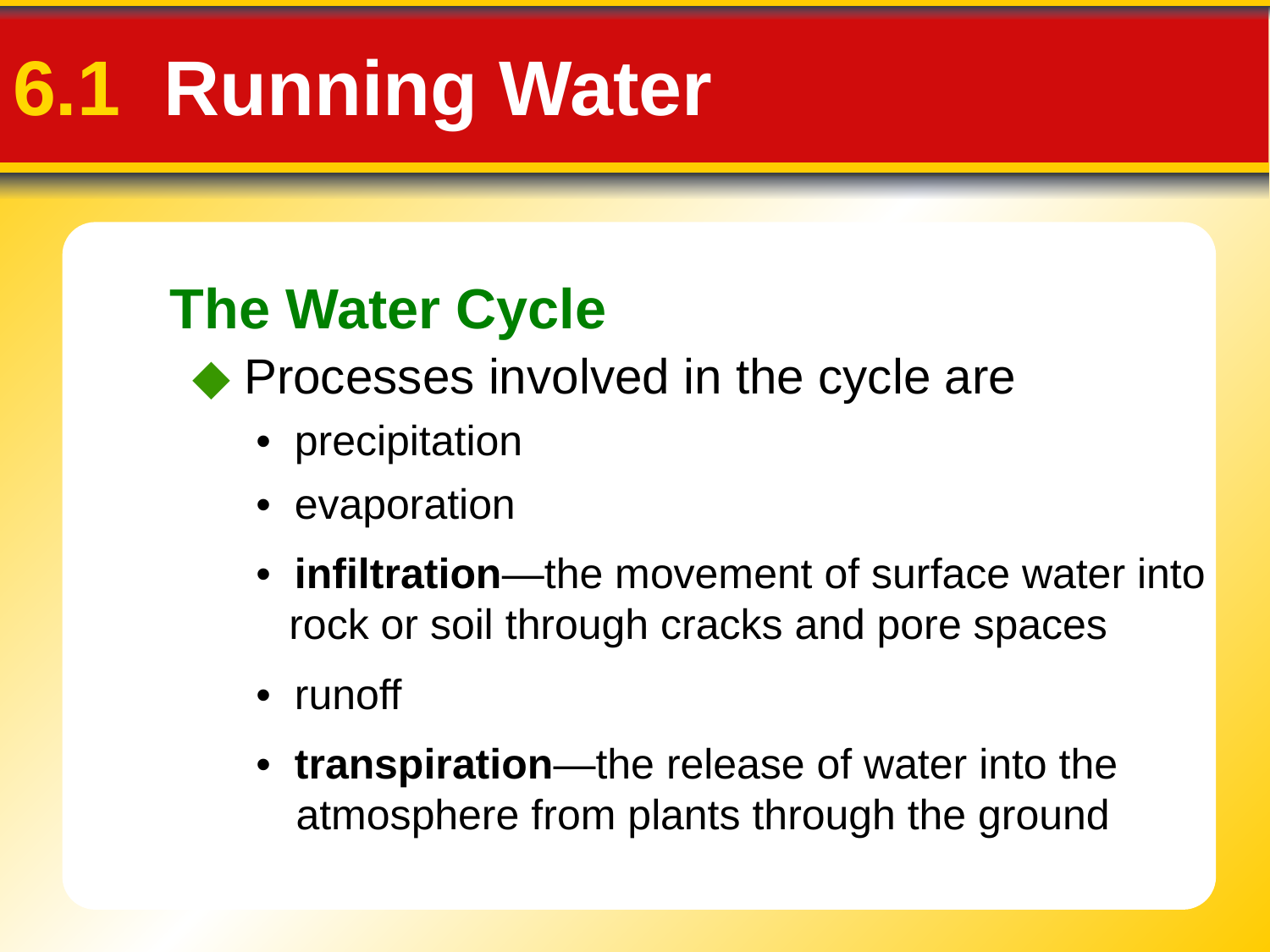

The Water Cycle
# 6.1  Running Water
◆ Processes involved in the cycle are
•  precipitation
•  evaporation
•  infiltration—the movement of surface water into rock or soil through cracks and pore spaces
•  runoff
•  transpiration—the release of water into the atmosphere from plants through the ground